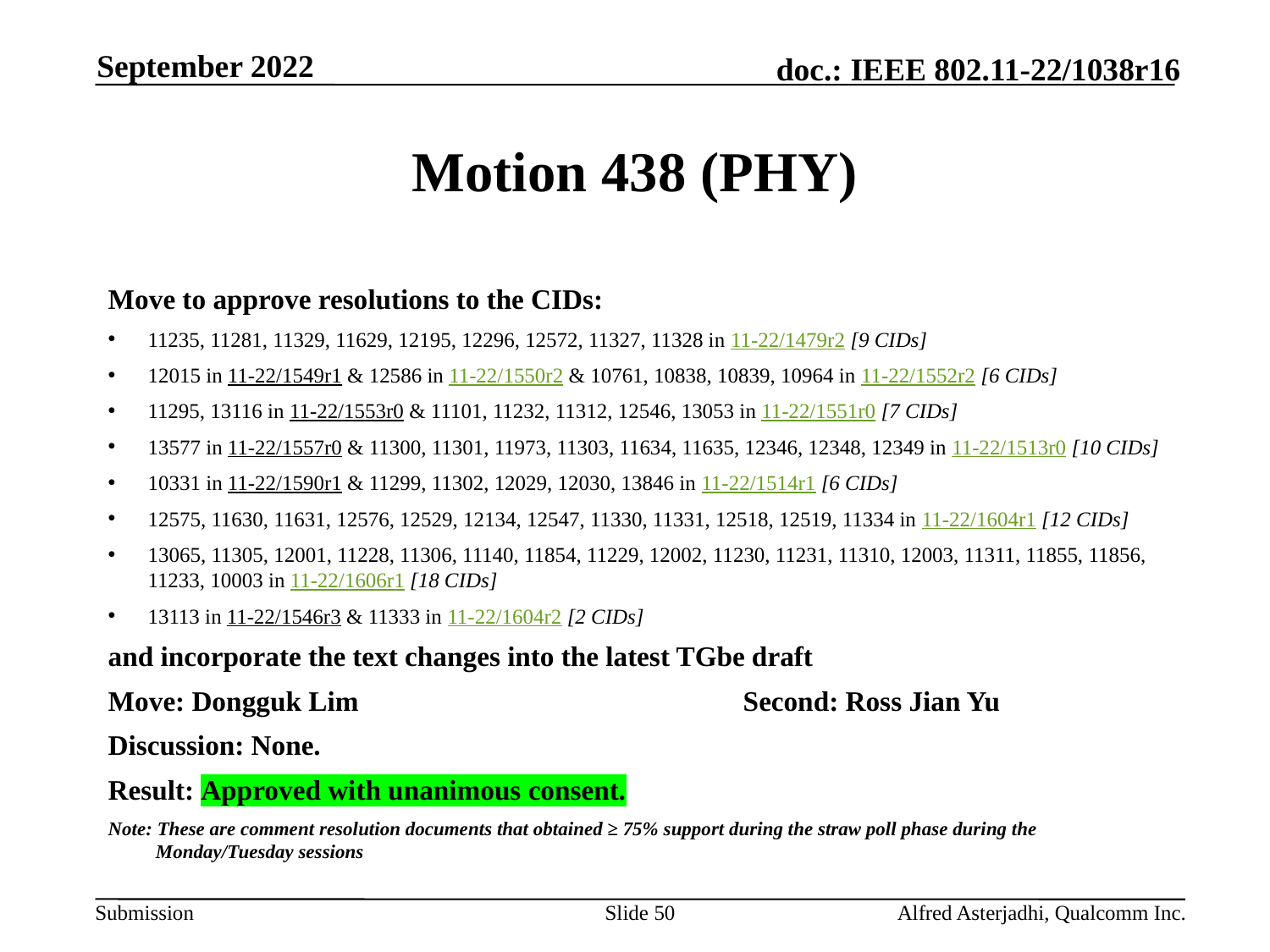

September 2022
# Motion 438 (PHY)
Move to approve resolutions to the CIDs:
11235, 11281, 11329, 11629, 12195, 12296, 12572, 11327, 11328 in 11-22/1479r2 [9 CIDs]
12015 in 11-22/1549r1 & 12586 in 11-22/1550r2 & 10761, 10838, 10839, 10964 in 11-22/1552r2 [6 CIDs]
11295, 13116 in 11-22/1553r0 & 11101, 11232, 11312, 12546, 13053 in 11-22/1551r0 [7 CIDs]
13577 in 11-22/1557r0 & 11300, 11301, 11973, 11303, 11634, 11635, 12346, 12348, 12349 in 11-22/1513r0 [10 CIDs]
10331 in 11-22/1590r1 & 11299, 11302, 12029, 12030, 13846 in 11-22/1514r1 [6 CIDs]
12575, 11630, 11631, 12576, 12529, 12134, 12547, 11330, 11331, 12518, 12519, 11334 in 11-22/1604r1 [12 CIDs]
13065, 11305, 12001, 11228, 11306, 11140, 11854, 11229, 12002, 11230, 11231, 11310, 12003, 11311, 11855, 11856, 11233, 10003 in 11-22/1606r1 [18 CIDs]
13113 in 11-22/1546r3 & 11333 in 11-22/1604r2 [2 CIDs]
and incorporate the text changes into the latest TGbe draft
Move: Dongguk Lim				Second: Ross Jian Yu
Discussion: None.
Result: Approved with unanimous consent.
Note: These are comment resolution documents that obtained ≥ 75% support during the straw poll phase during the Monday/Tuesday sessions

Slide 50
Alfred Asterjadhi, Qualcomm Inc.